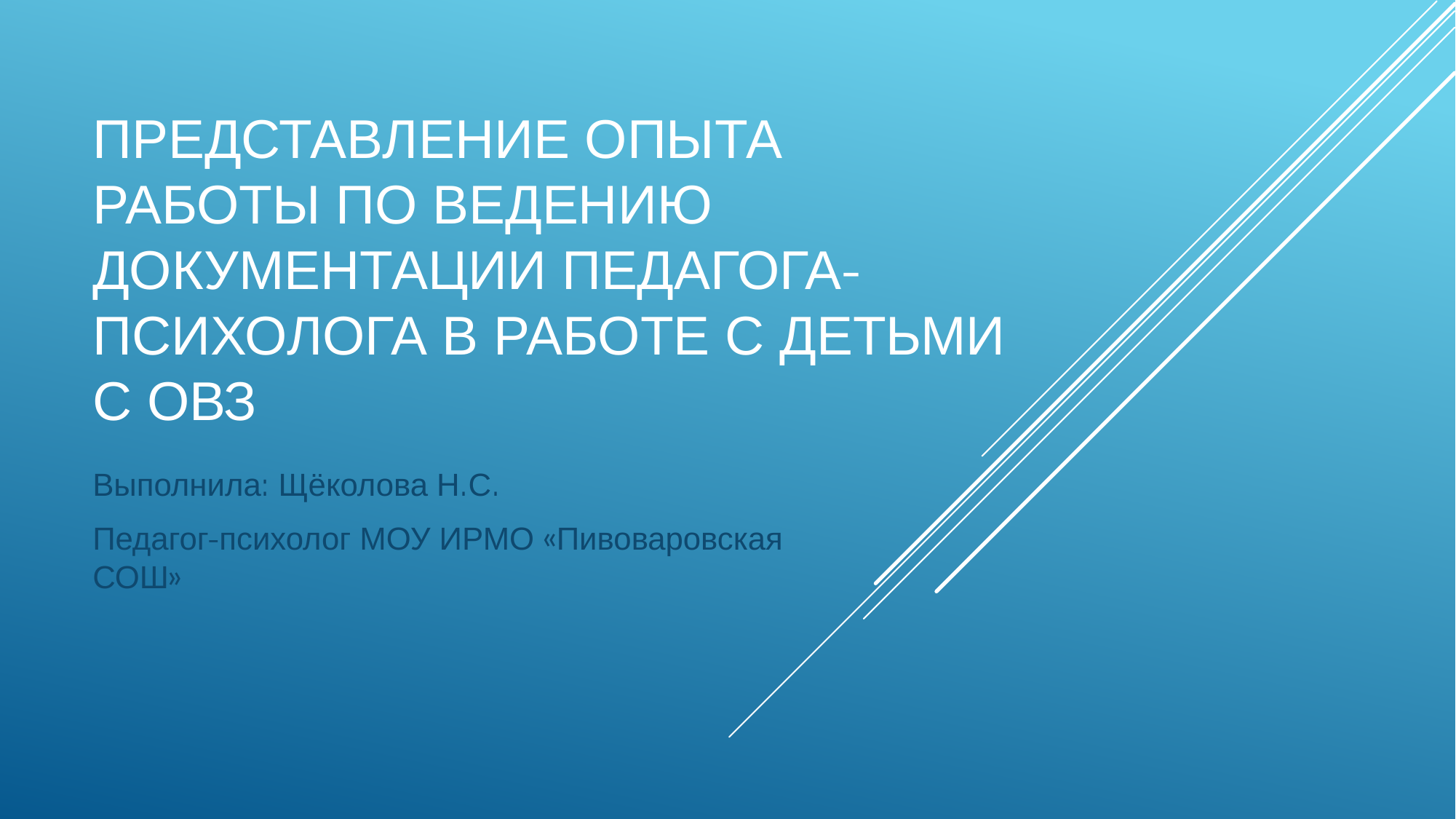

# Представление опыта работы по ведению документации педагога-психолога в работе с детьми с овз
Выполнила: Щёколова Н.С.
Педагог-психолог МОУ ИРМО «Пивоваровская СОШ»